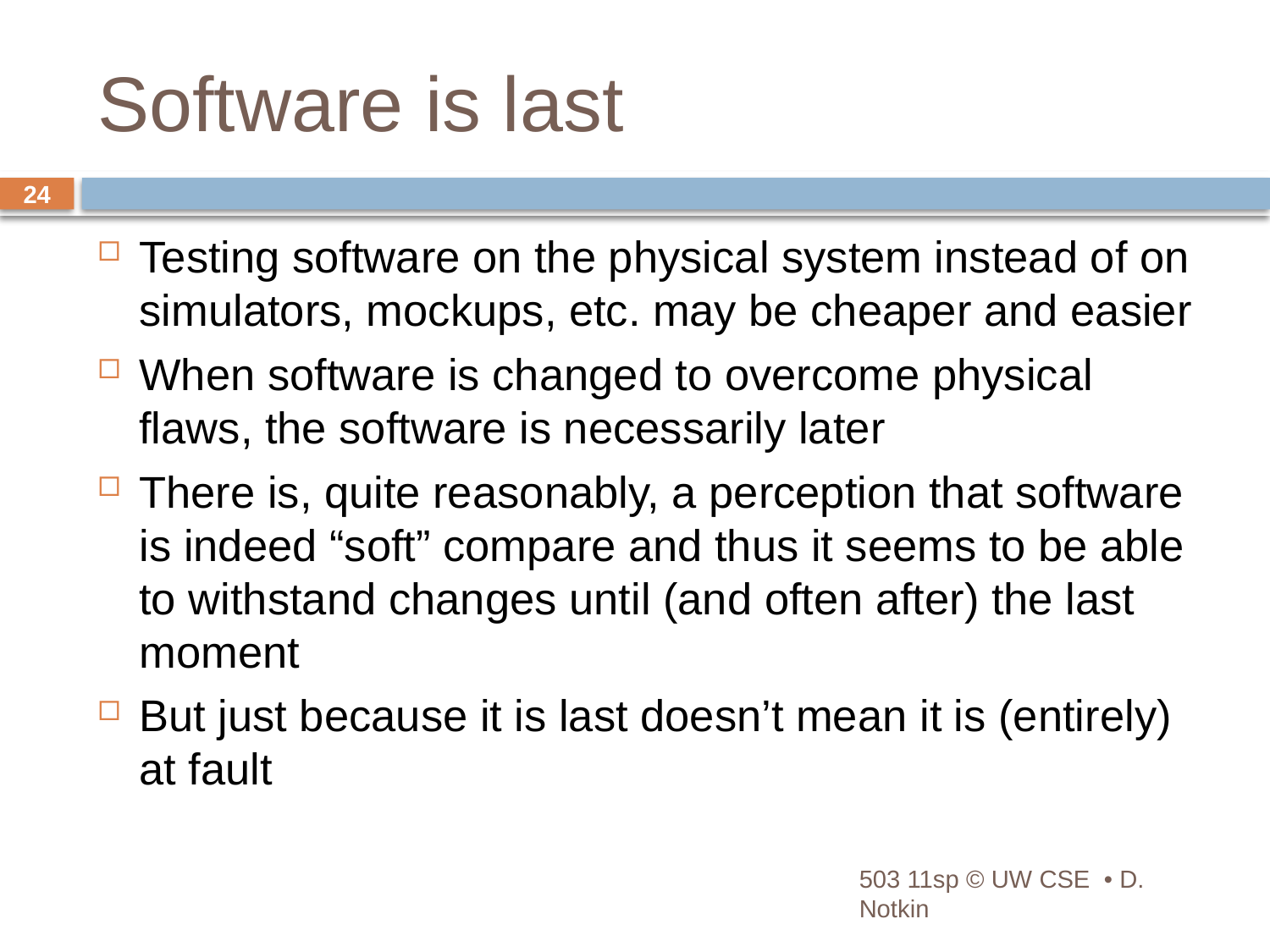

# Software is last
24
Testing software on the physical system instead of on simulators, mockups, etc. may be cheaper and easier
When software is changed to overcome physical flaws, the software is necessarily later
There is, quite reasonably, a perception that software is indeed “soft” compare and thus it seems to be able to withstand changes until (and often after) the last moment
But just because it is last doesn’t mean it is (entirely) at fault

503 11sp © UW CSE  • D. Notkin